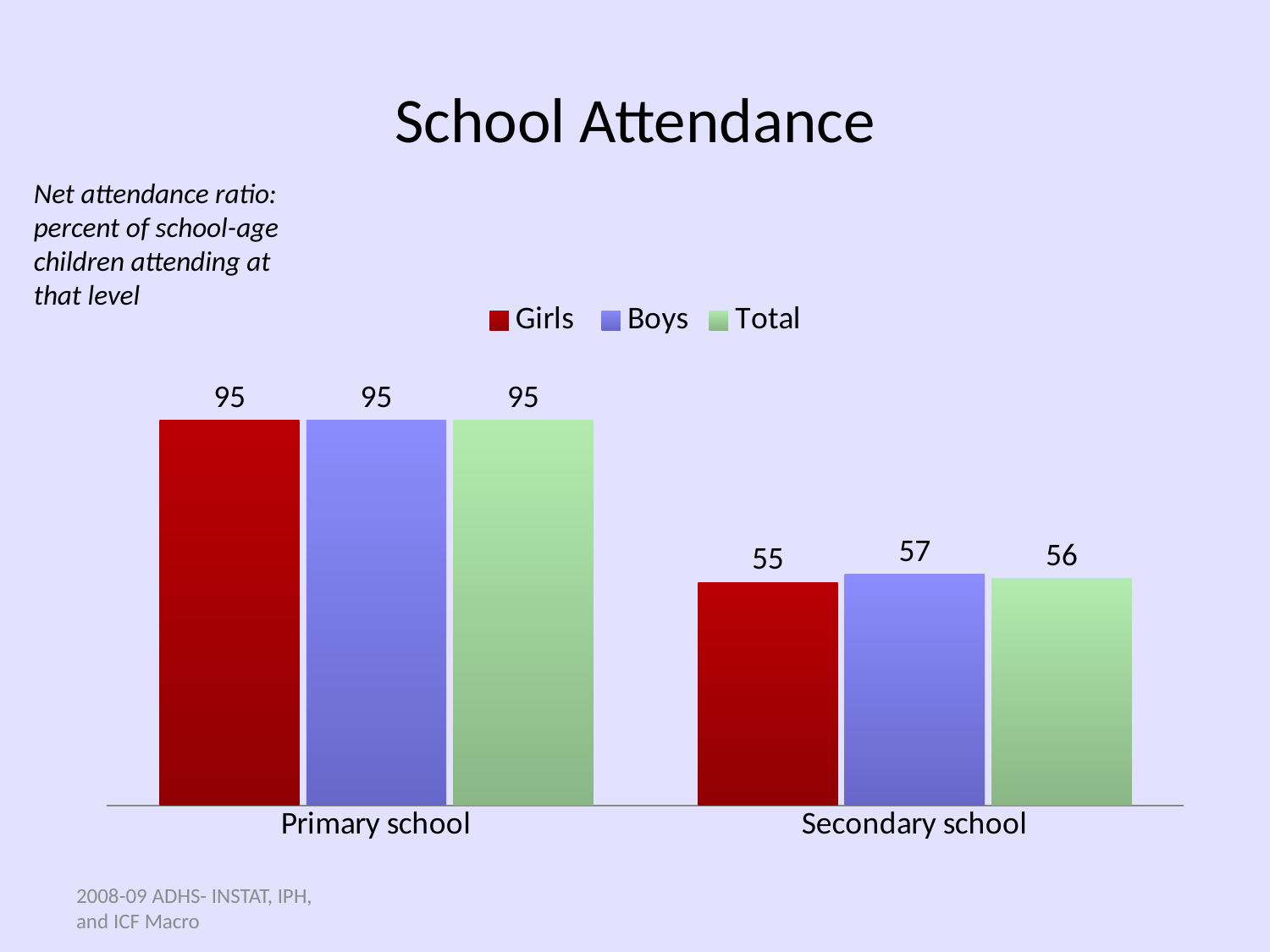

# School Attendance
Net attendance ratio: percent of school-age children attending at that level

### Chart

| Category | Girls  | Boys | Total |
|---|---|---|---|
| Primary school | 95.0 | 95.0 | 95.0 |
| Secondary school | 55.0 | 57.0 | 56.0 |
2008-09 ADHS- INSTAT, IPH, and ICF Macro